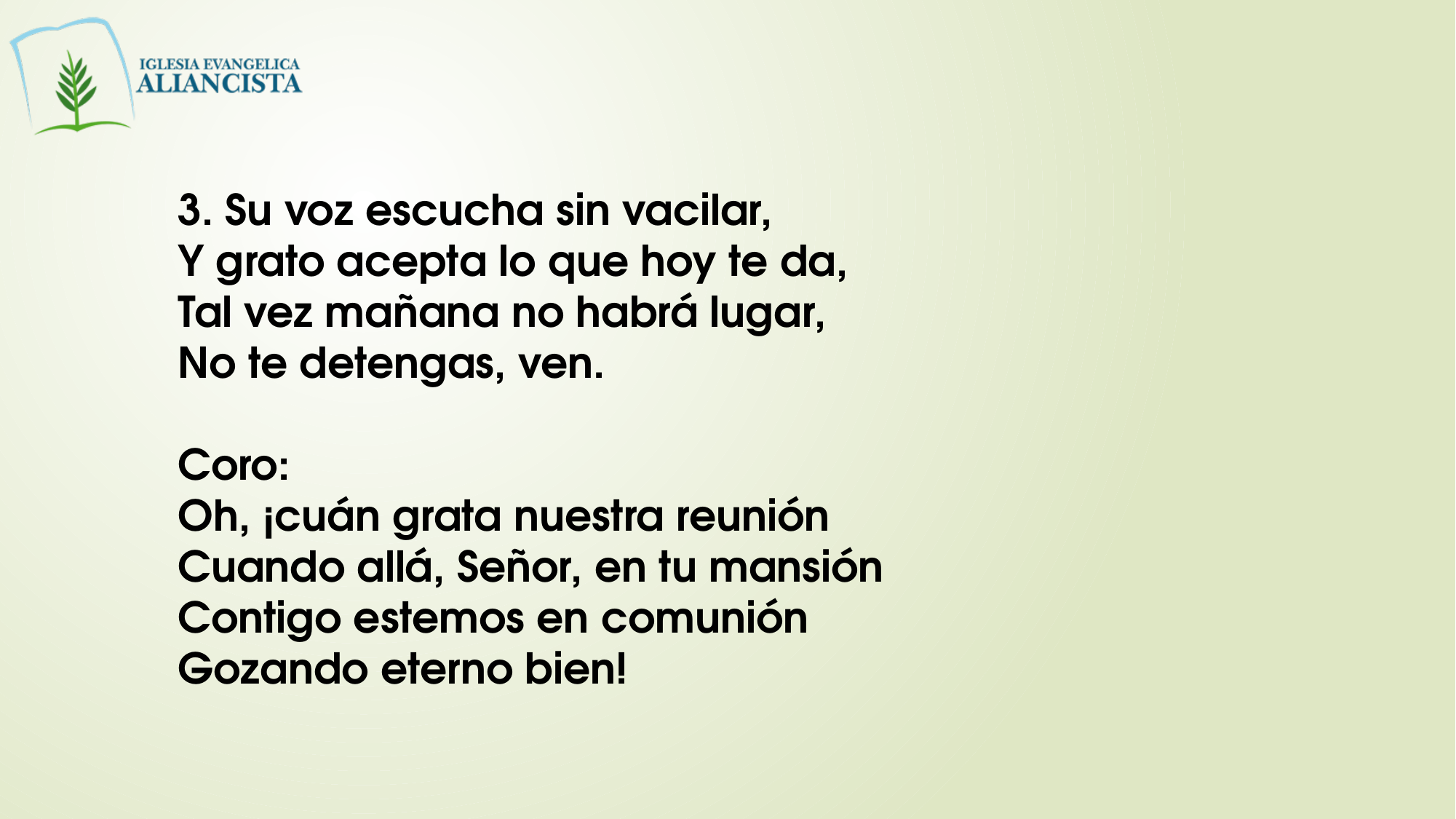

3. Su voz escucha sin vacilar,
Y grato acepta lo que hoy te da,
Tal vez mañana no habrá lugar,
No te detengas, ven.

Coro:
Oh, ¡cuán grata nuestra reunión
Cuando allá, Señor, en tu mansión
Contigo estemos en comunión
Gozando eterno bien!